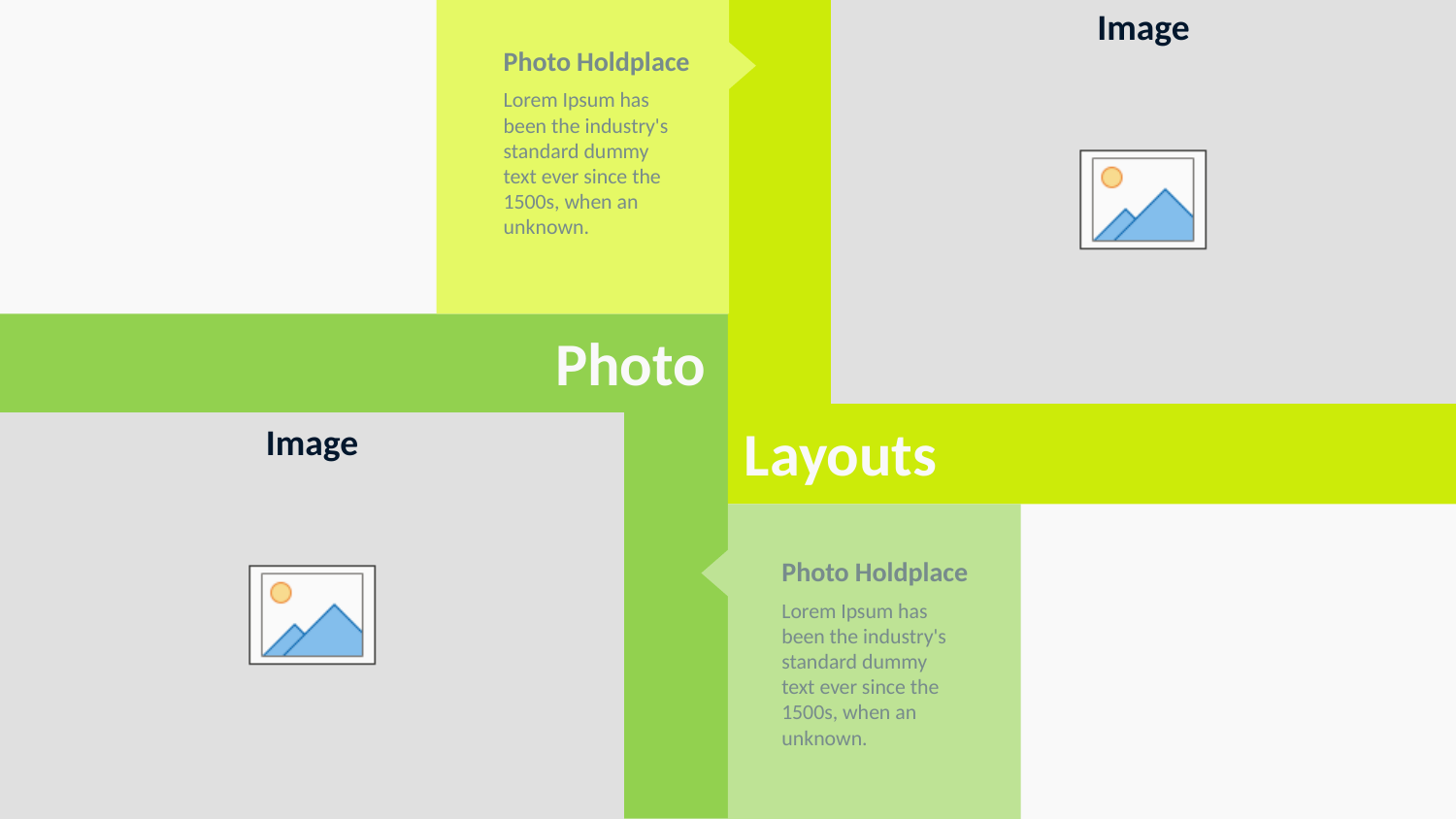

Photo Holdplace
Lorem Ipsum has been the industry's standard dummy text ever since the 1500s, when an unknown.

Photo
Layouts

Photo Holdplace
Lorem Ipsum has been the industry's standard dummy text ever since the 1500s, when an unknown.